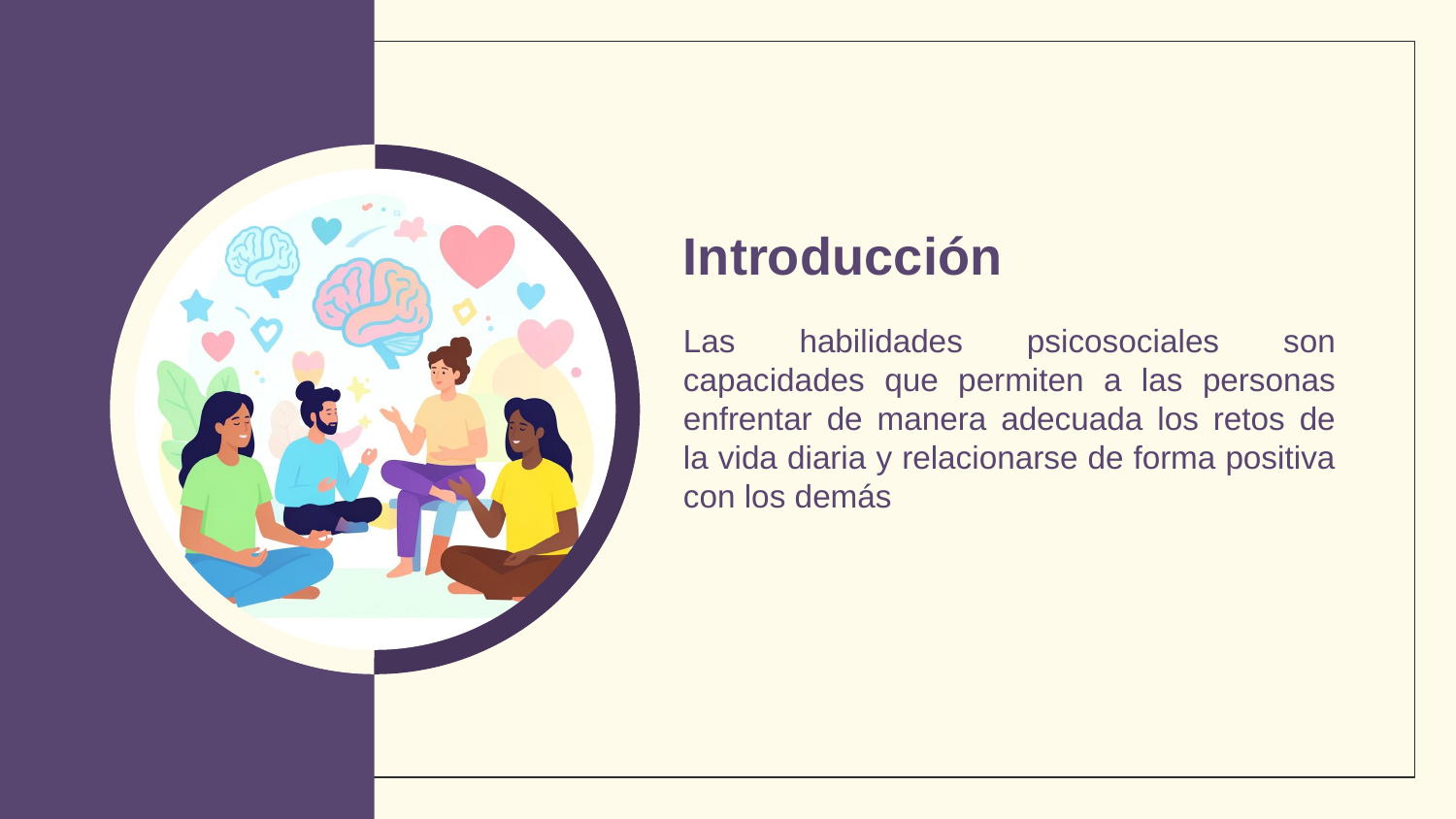

Introducción

# Las habilidades psicosociales son capacidades que permiten a las personas enfrentar de manera adecuada los retos de la vida diaria y relacionarse de forma positiva con los demás